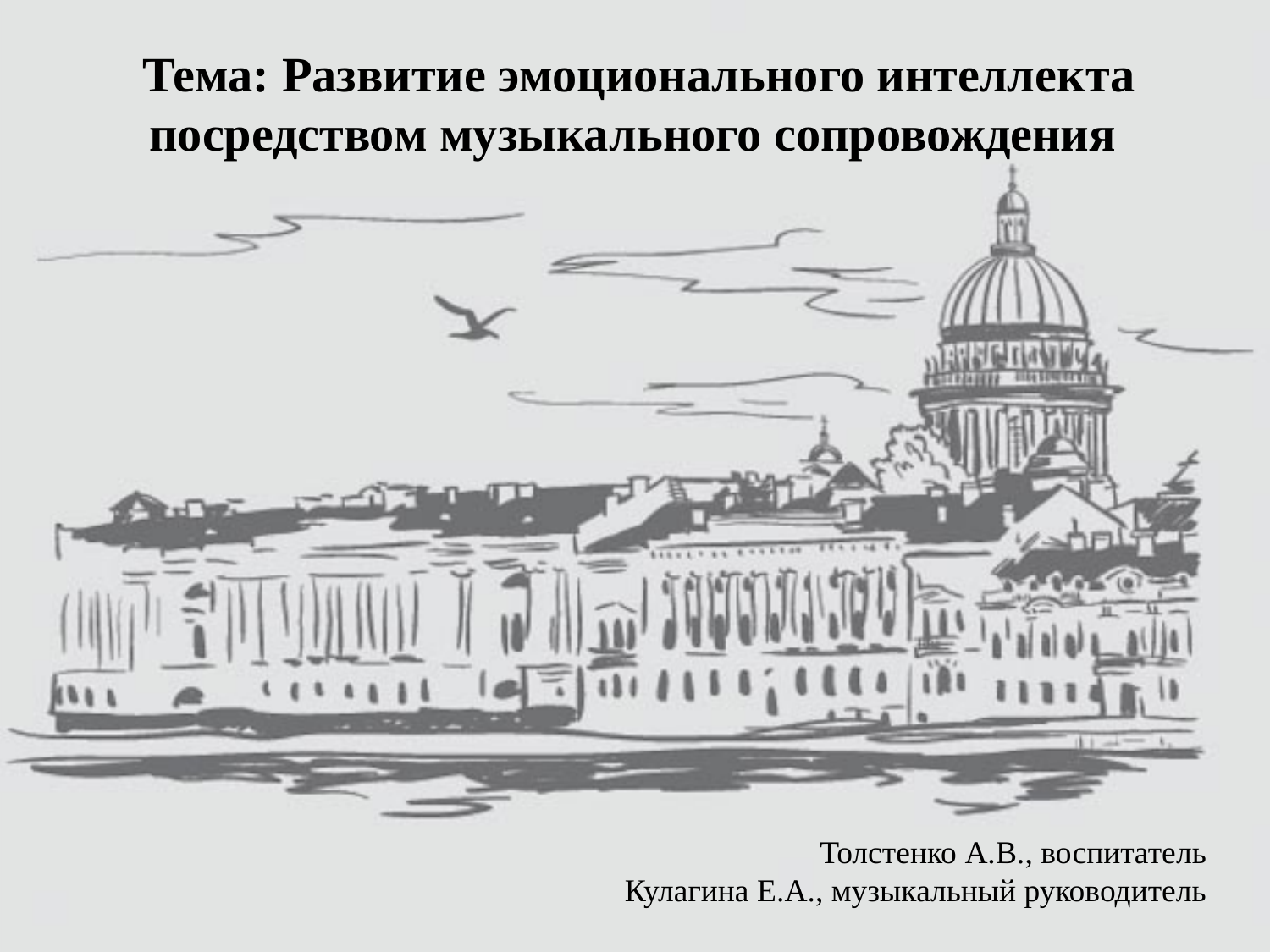

# Тема: Развитие эмоционального интеллекта посредством музыкального сопровождения
Толстенко А.В., воспитатель
Кулагина Е.А., музыкальный руководитель